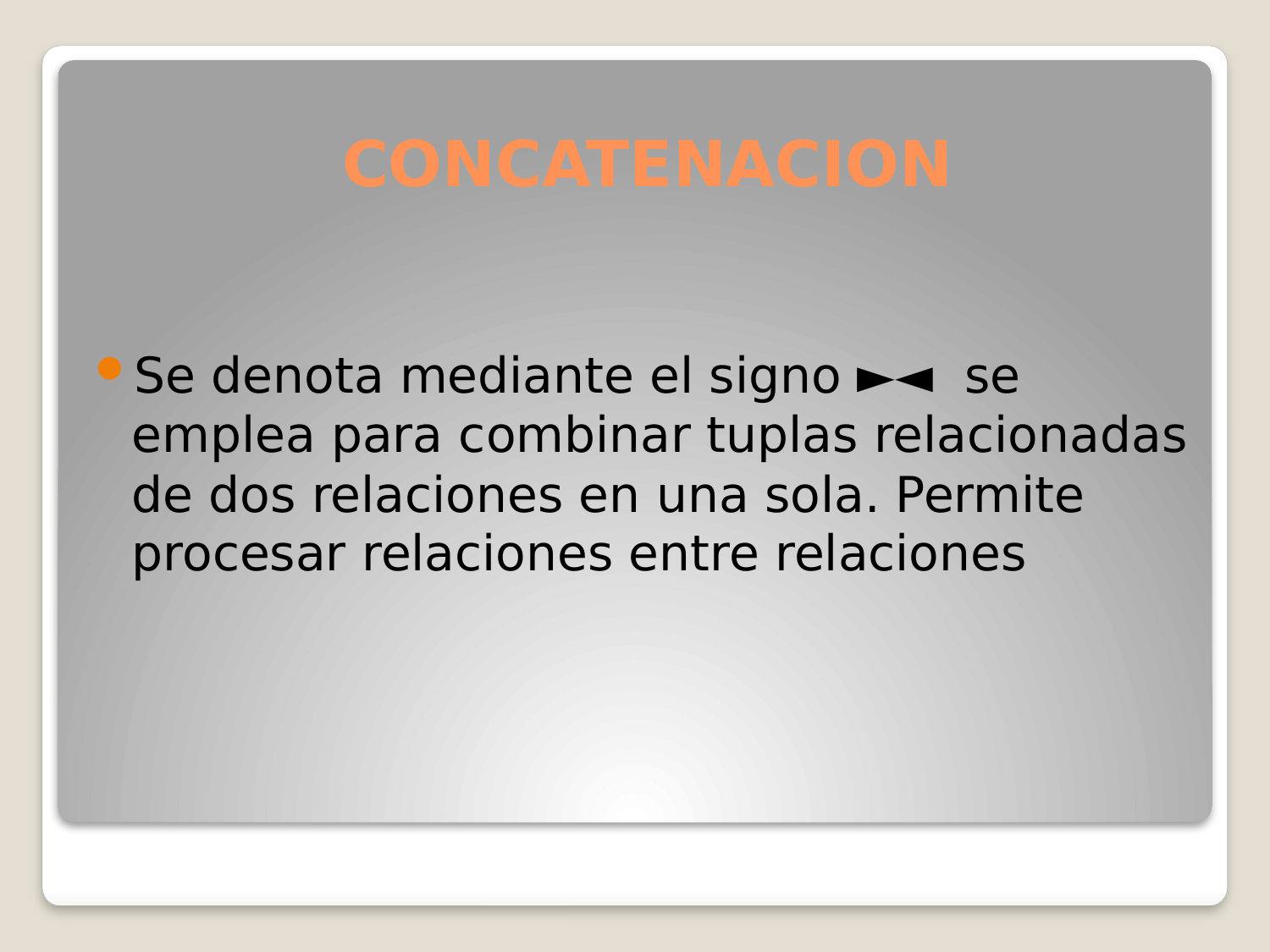

# CONCATENACION

Se denota mediante el signo ►◄  se emplea para combinar tuplas relacionadas de dos relaciones en una sola. Permite procesar relaciones entre relaciones